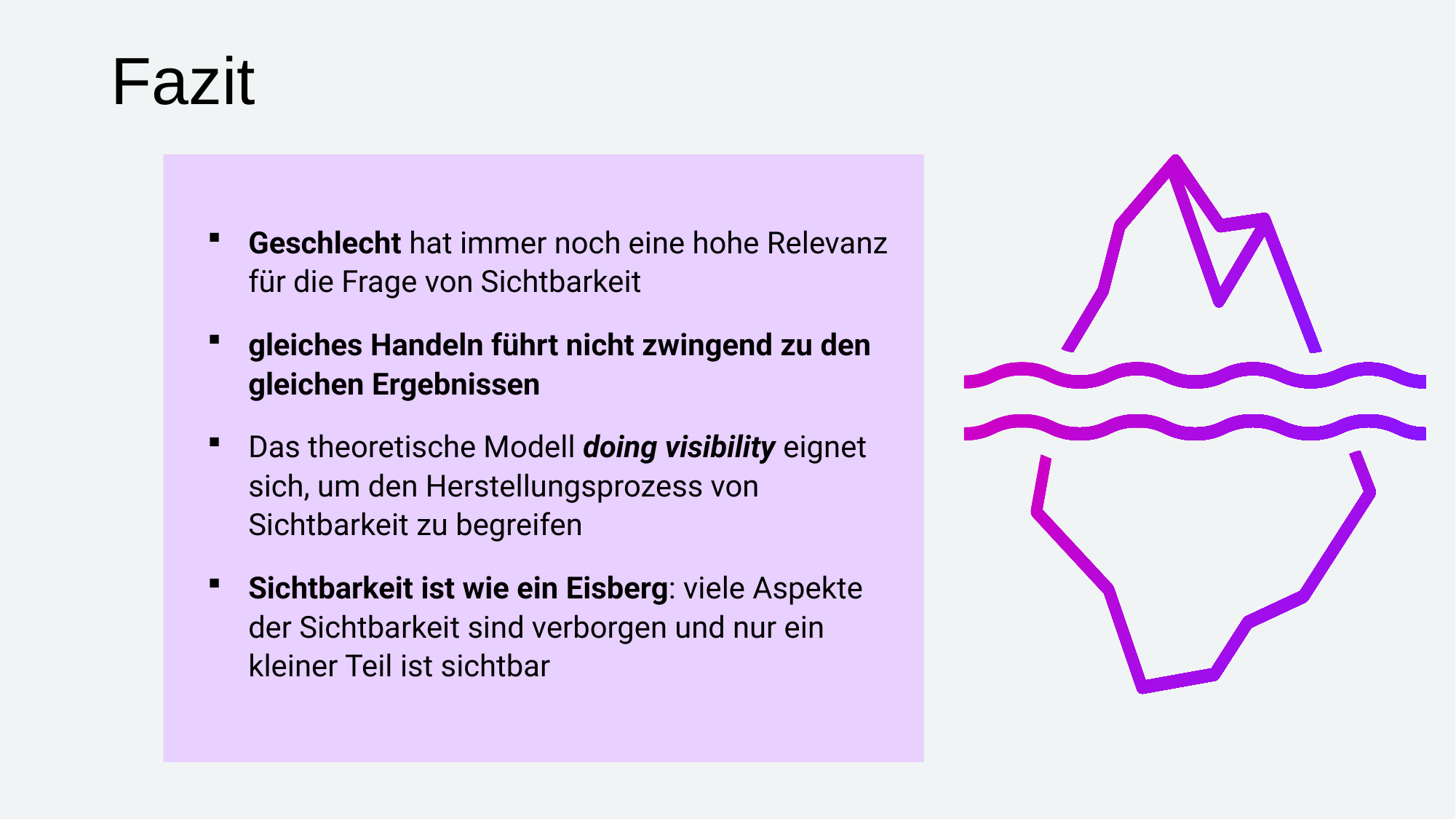

# Fazit

Geschlecht hat immer noch eine hohe Relevanz für die Frage von Sichtbarkeit
gleiches Handeln führt nicht zwingend zu den gleichen Ergebnissen
Das theoretische Modell doing visibility eignet sich, um den Herstellungsprozess von Sichtbarkeit zu begreifen
Sichtbarkeit ist wie ein Eisberg: viele Aspekte der Sichtbarkeit sind verborgen und nur ein kleiner Teil ist sichtbar